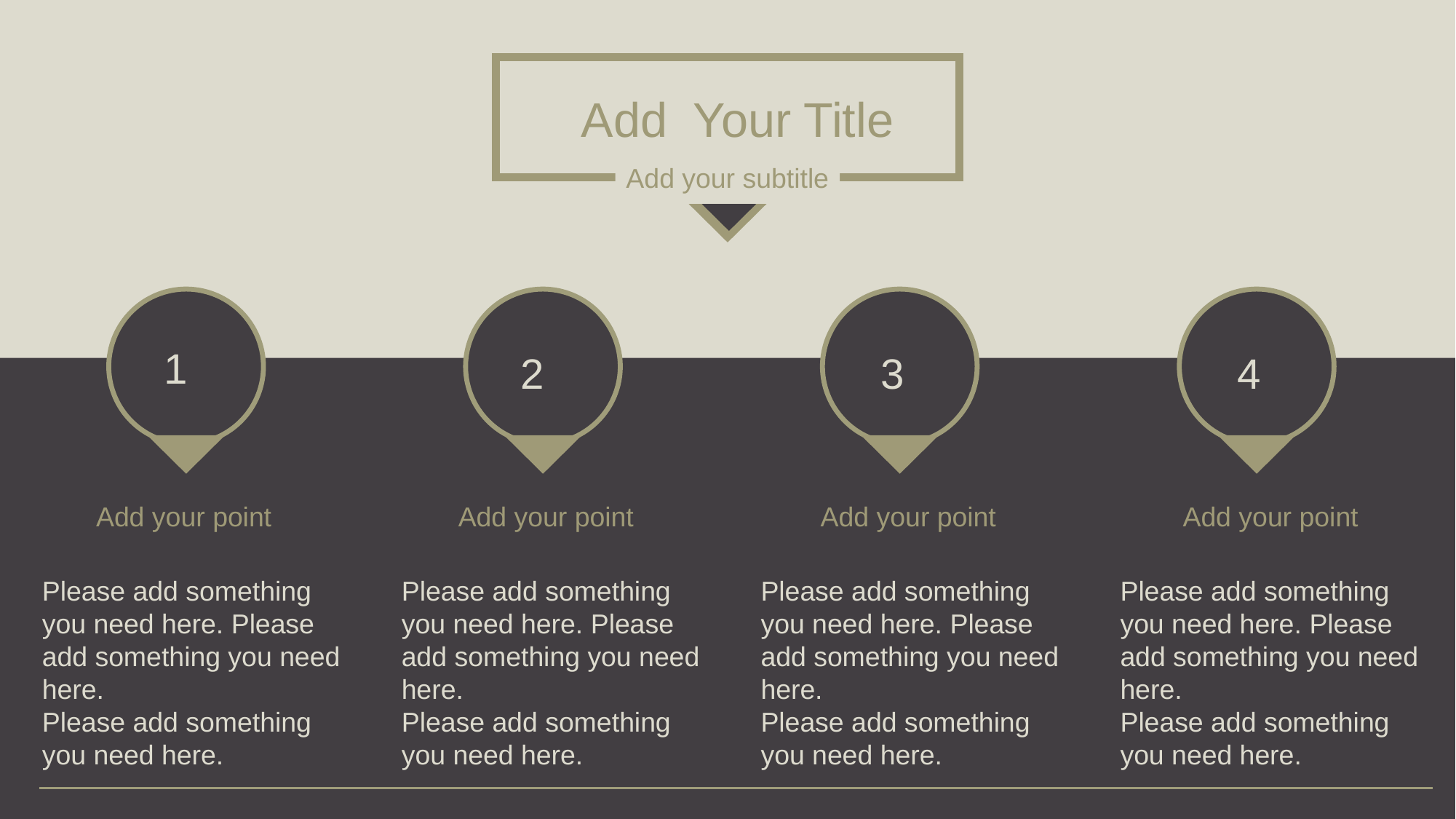

Add  Your Title
Add your subtitle

1

2

3

4

Add your point
Add your point
Add your point
Add your point
Please add something you need here. Please add something you need here.
Please add something you need here.
Please add something you need here. Please add something you need here.
Please add something you need here.
Please add something you need here. Please add something you need here.
Please add something you need here.
Please add something you need here. Please add something you need here.
Please add something you need here.